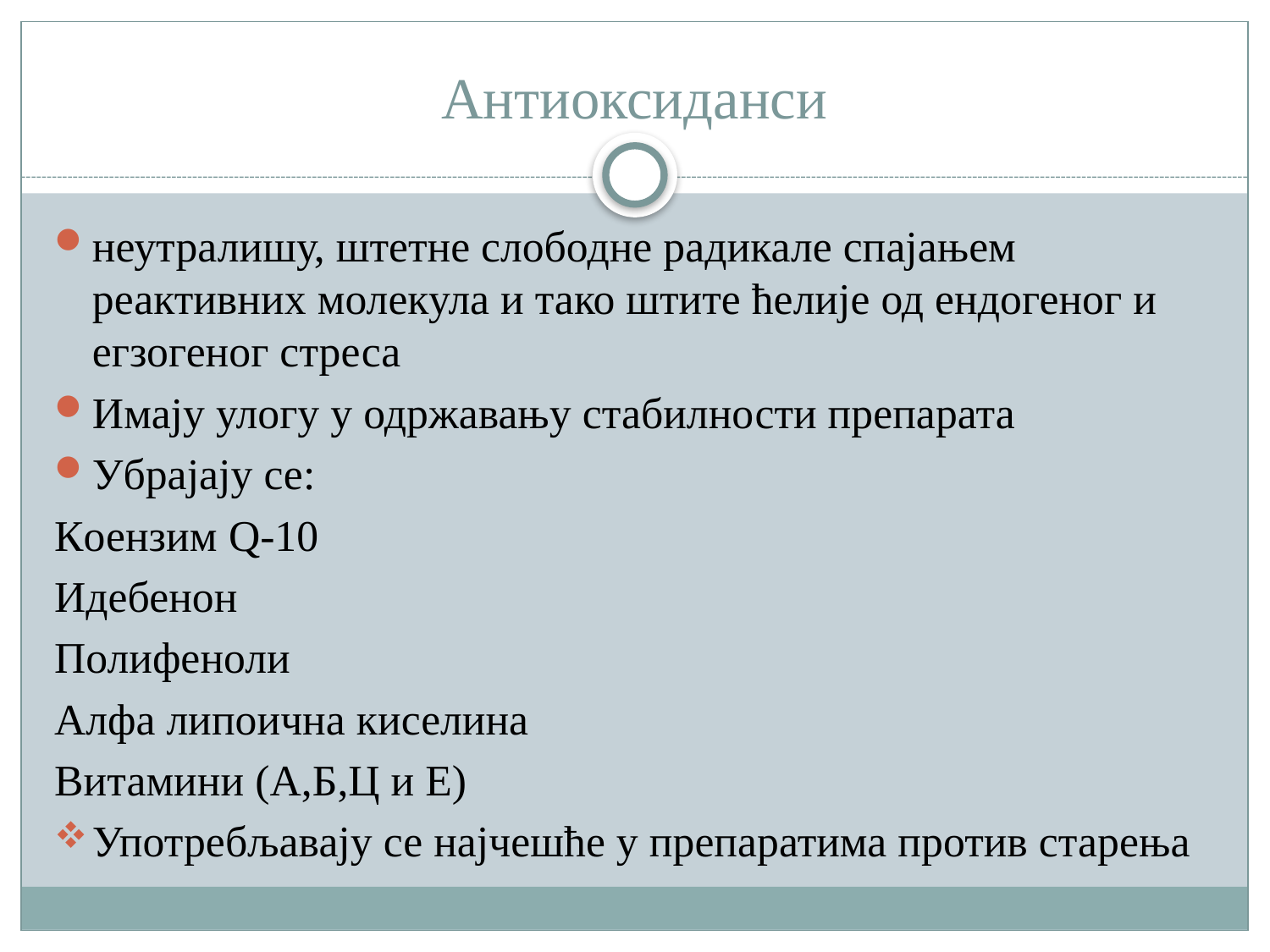

# Антиоксиданси
неутралишу, штетне слободне радикале спајањем реактивних молекула и тако штите ћелије од ендогеног и егзогеног стреса
Имају улогу у одржавању стабилности препарата
Убрајају се:
Коензим Q-10
Идебенон
Полифеноли
Алфа липоична киселина
Витамини (А,Б,Ц и Е)
Употребљавају се најчешће у препаратима против старења